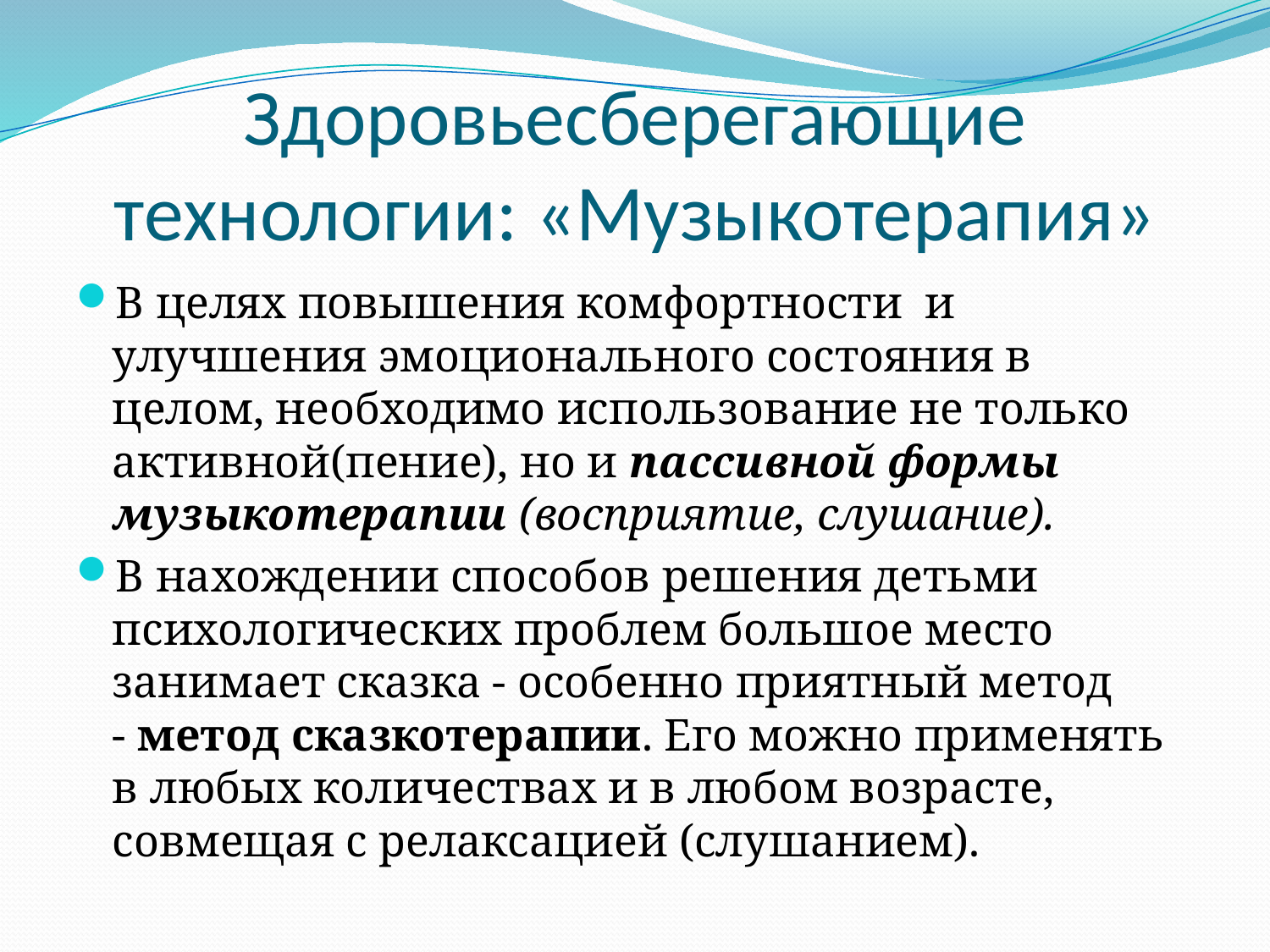

# Здоровьесберегающие технологии: «Музыкотерапия»
В целях повышения комфортности  и улучшения эмоционального состояния в целом, необходимо использование не только активной(пение), но и пассивной формы музыкотерапии (восприятие, слушание).
В нахождении способов решения детьми психологических проблем большое место  занимает сказка - особенно приятный метод - метод сказкотерапии. Его можно применять в любых количествах и в любом возрасте, совмещая с релаксацией (слушанием).